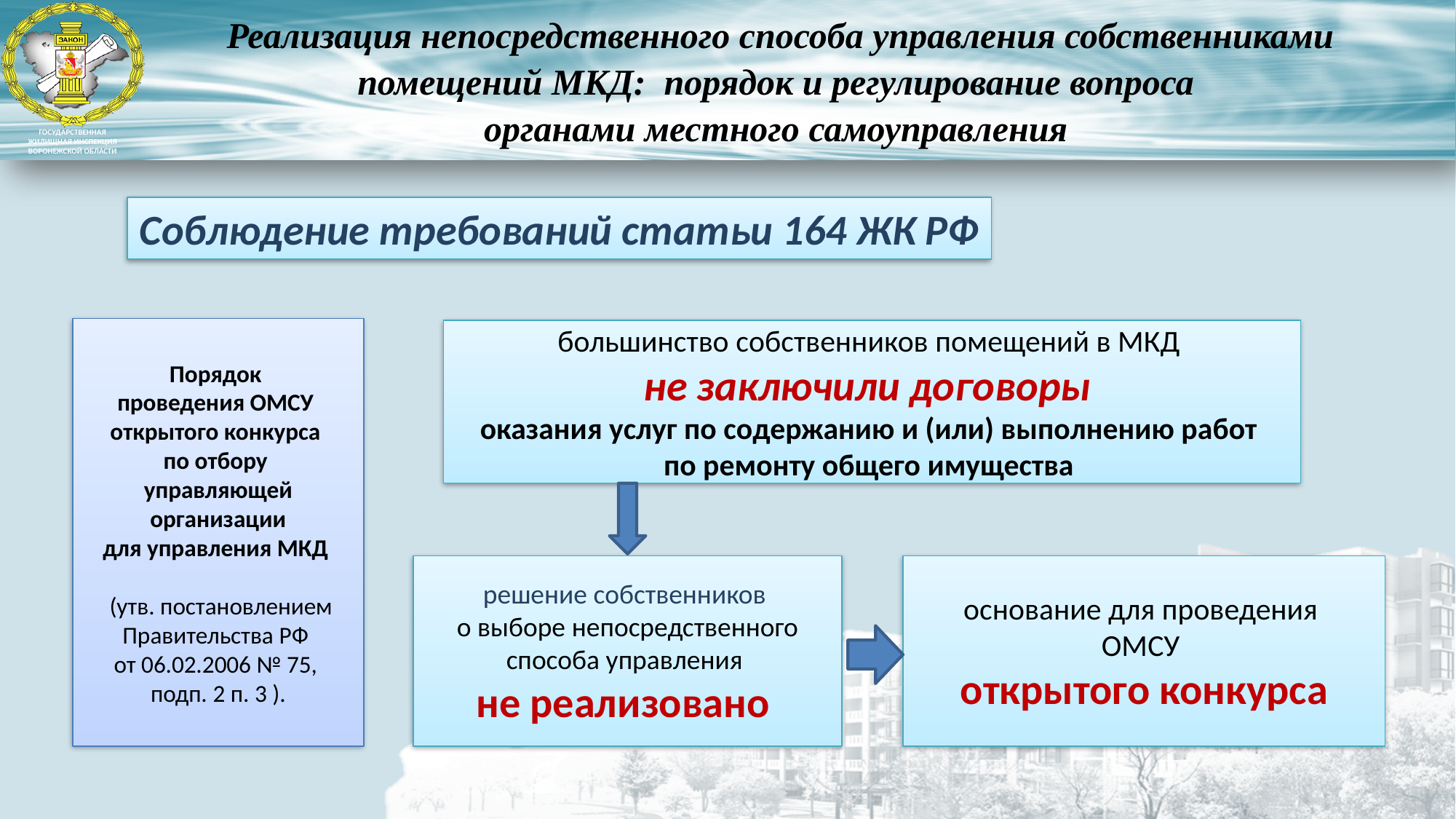

Реализация непосредственного способа управления собственниками помещений МКД:  порядок и регулирование вопроса
органами местного самоуправления
Соблюдение требований статьи 164 ЖК РФ
Порядок
проведения ОМСУ  открытого конкурса
по отбору
управляющей организации
для управления МКД

 (утв. постановлением Правительства РФ
от 06.02.2006 № 75,
подп. 2 п. 3 ).
большинство собственников помещений в МКД
не заключили договоры
оказания услуг по содержанию и (или) выполнению работ
по ремонту общего имущества

основание для проведения
ОМСУ
открытого конкурса
решение собственников
о выборе непосредственного способа управления
не реализовано